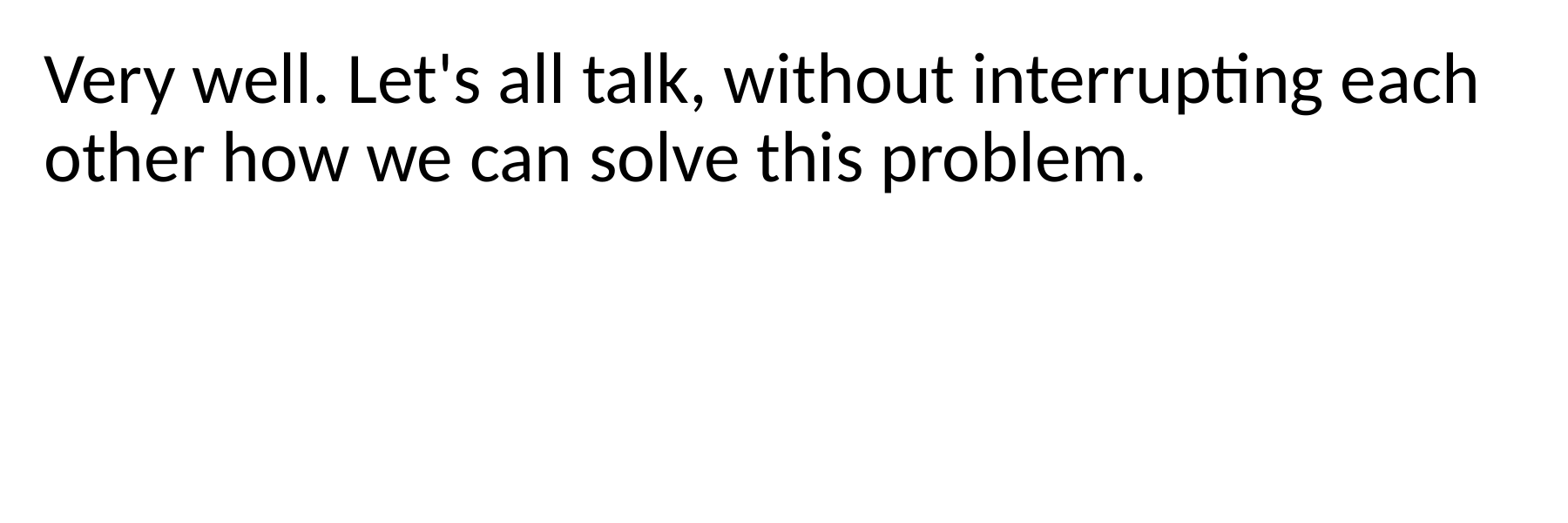

Very well. Let's all talk, without interrupting each other how we can solve this problem.